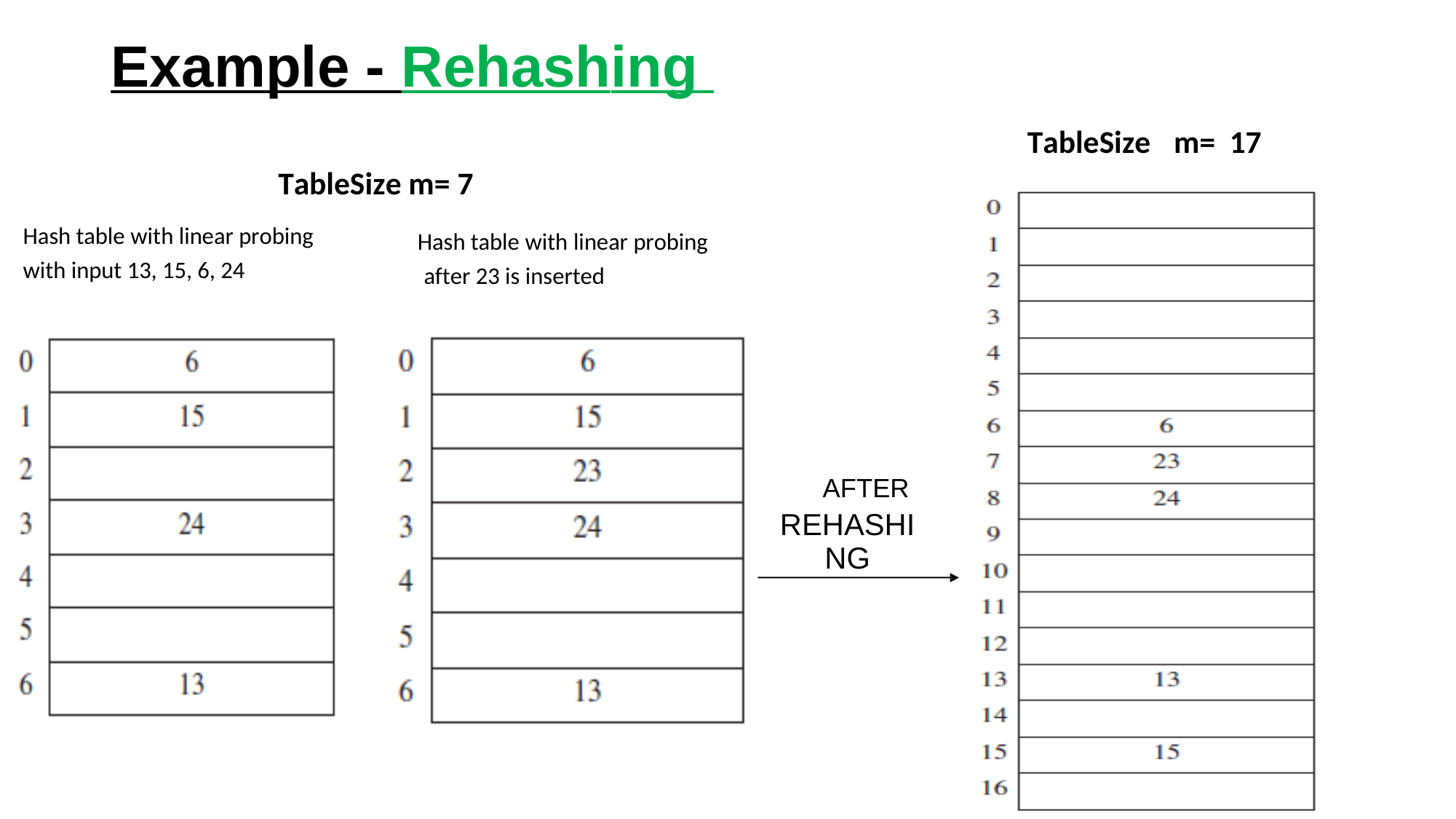

Example - Rehashing

TableSize
m=
17
TableSize m= 7

Hash table with linear probing
with input 13, 15, 6, 24
Hash table with linear probing
after 23 is inserted

AFTER
REHASHING